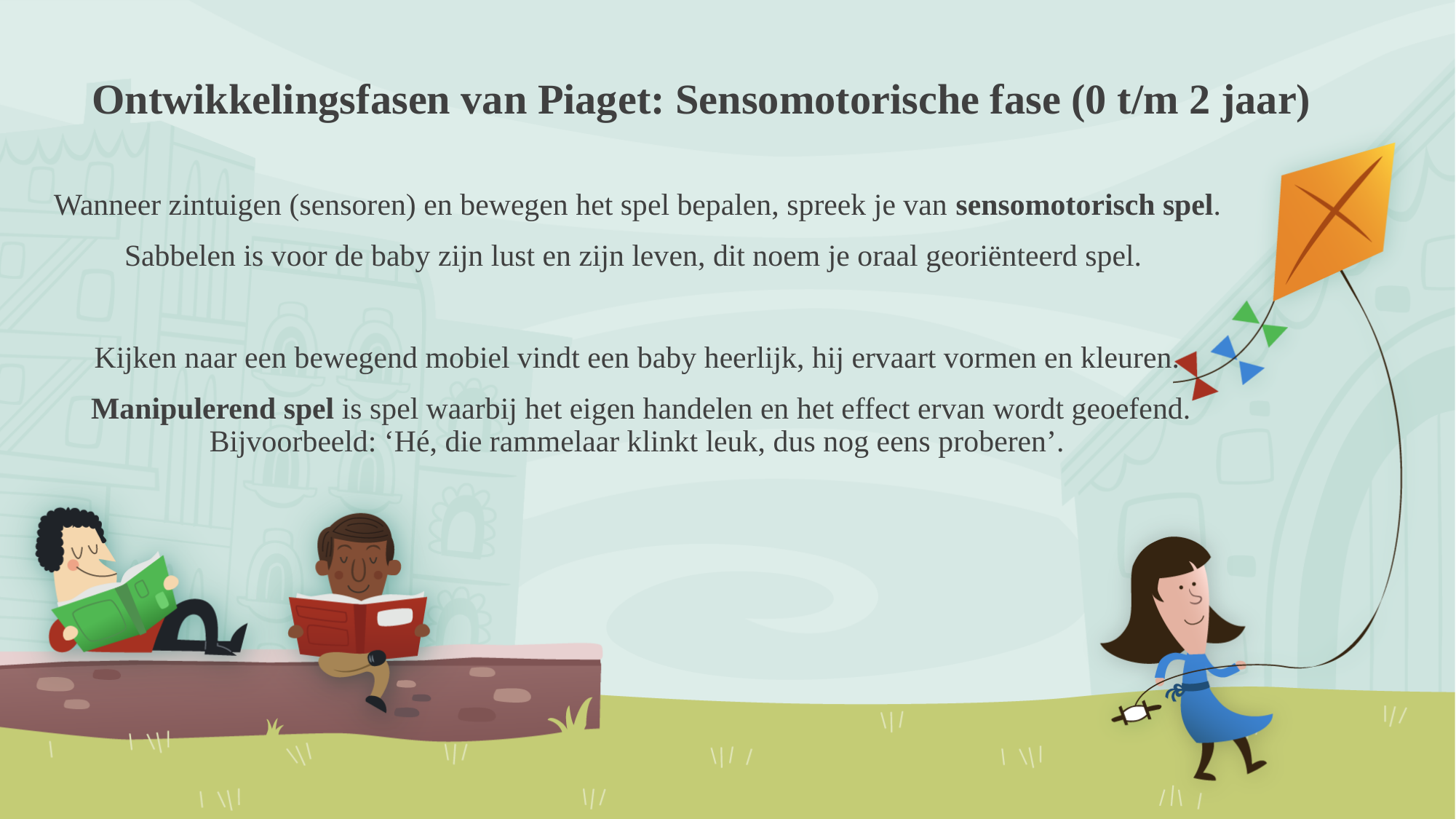

# Ontwikkelingsfasen van Piaget: Sensomotorische fase (0 t/m 2 jaar)

Wanneer zintuigen (sensoren) en bewegen het spel bepalen, spreek je van sensomotorisch spel.
Sabbelen is voor de baby zijn lust en zijn leven, dit noem je oraal georiënteerd spel.

Kijken naar een bewegend mobiel vindt een baby heerlijk, hij ervaart vormen en kleuren.
 Manipulerend spel is spel waarbij het eigen handelen en het effect ervan wordt geoefend. Bijvoorbeeld: ‘Hé, die rammelaar klinkt leuk, dus nog eens proberen’.